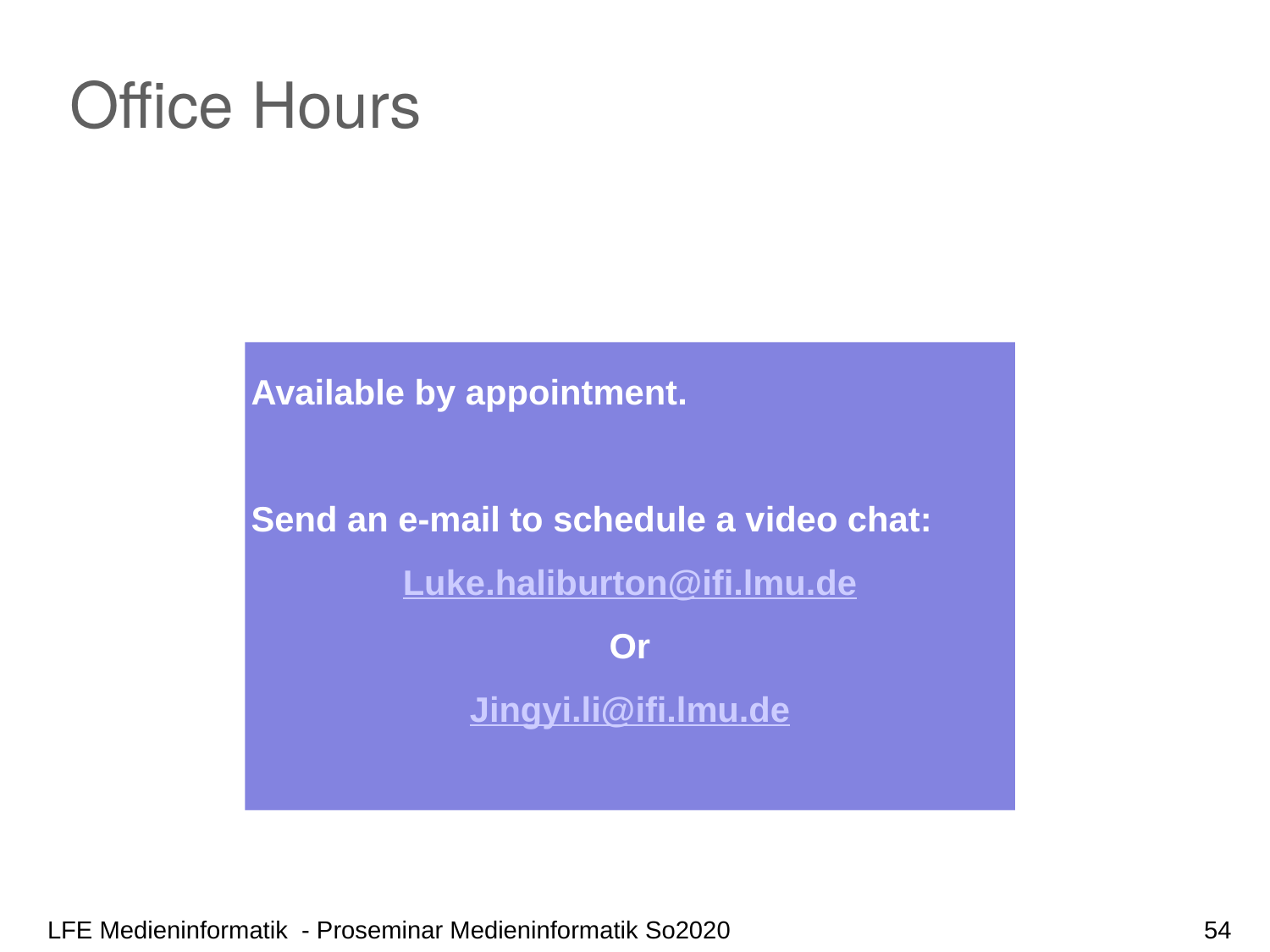

Office Hours
Available by appointment.

Send an e-mail to schedule a video chat:
Luke.haliburton@ifi.lmu.de
Or
Jingyi.li@ifi.lmu.de
54